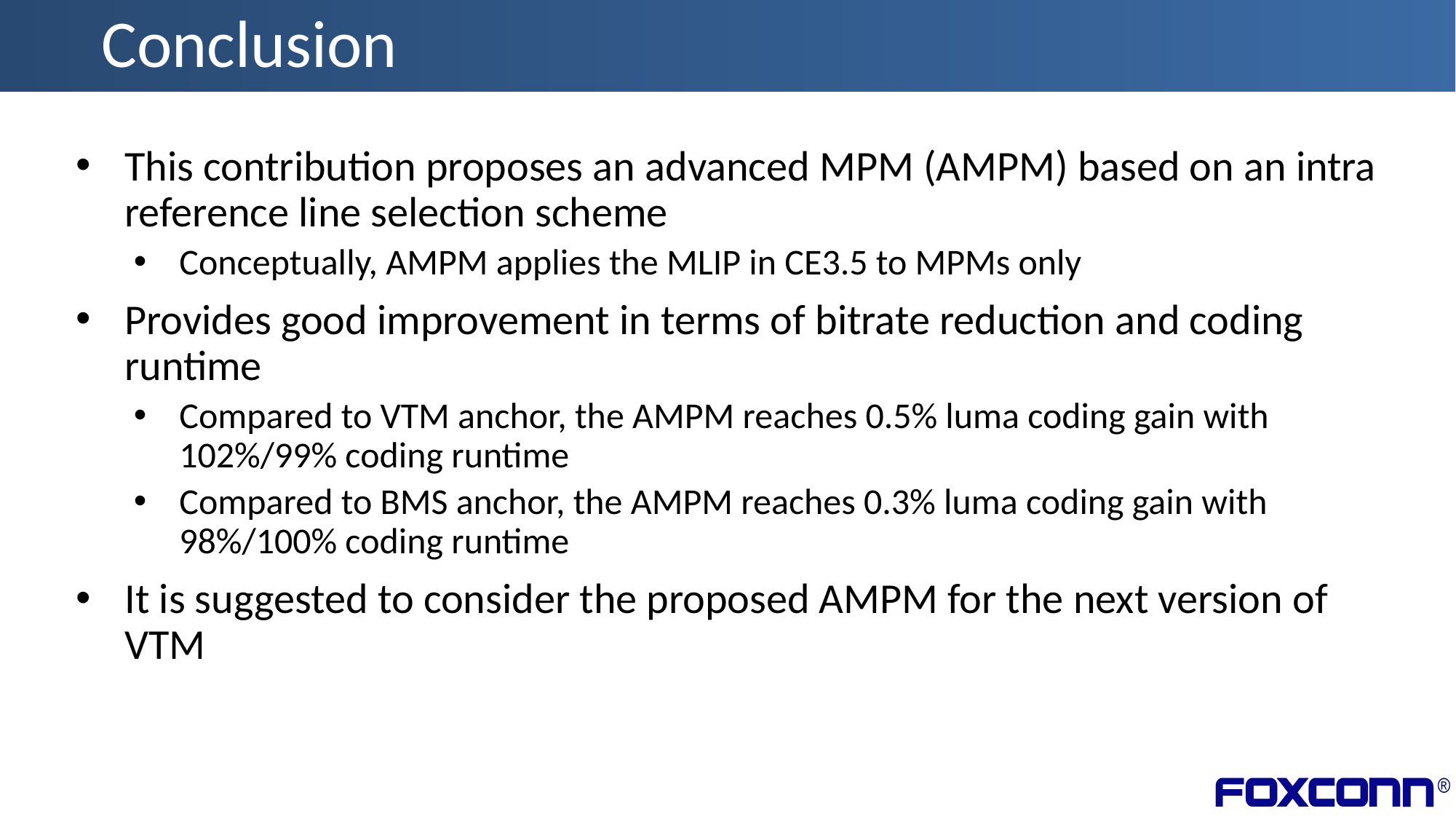

# Conclusion
This contribution proposes an advanced MPM (AMPM) based on an intra reference line selection scheme
Conceptually, AMPM applies the MLIP in CE3.5 to MPMs only
Provides good improvement in terms of bitrate reduction and coding runtime
Compared to VTM anchor, the AMPM reaches 0.5% luma coding gain with 102%/99% coding runtime
Compared to BMS anchor, the AMPM reaches 0.3% luma coding gain with 98%/100% coding runtime
It is suggested to consider the proposed AMPM for the next version of VTM
10